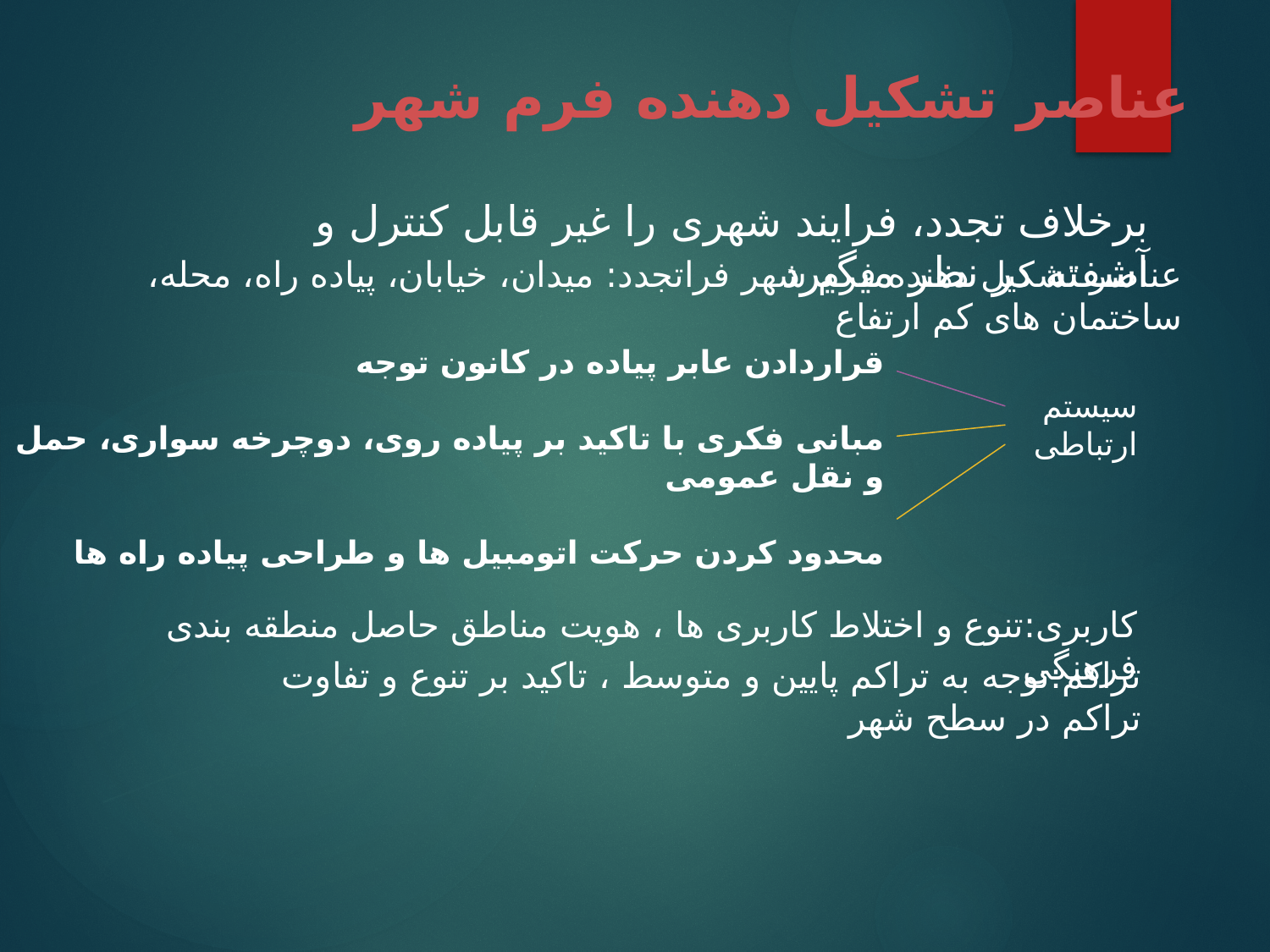

عناصر تشکیل دهنده فرم شهر
برخلاف تجدد، فرایند شهری را غیر قابل کنترل و آشفته در نظر میگیرد
عناصر تشکیل دهنده فرم شهر فراتجدد: میدان، خیابان، پیاده راه، محله، ساختمان های کم ارتفاع
قراردادن عابر پیاده در کانون توجه

مبانی فکری با تاکید بر پیاده روی، دوچرخه سواری، حمل و نقل عمومی

محدود کردن حرکت اتومبیل ها و طراحی پیاده راه ها

سیستم ارتباطی
کاربری:تنوع و اختلاط کاربری ها ، هویت مناطق حاصل منطقه بندی فرهنگی
تراکم:توجه به تراکم پایین و متوسط ، تاکید بر تنوع و تفاوت تراکم در سطح شهر